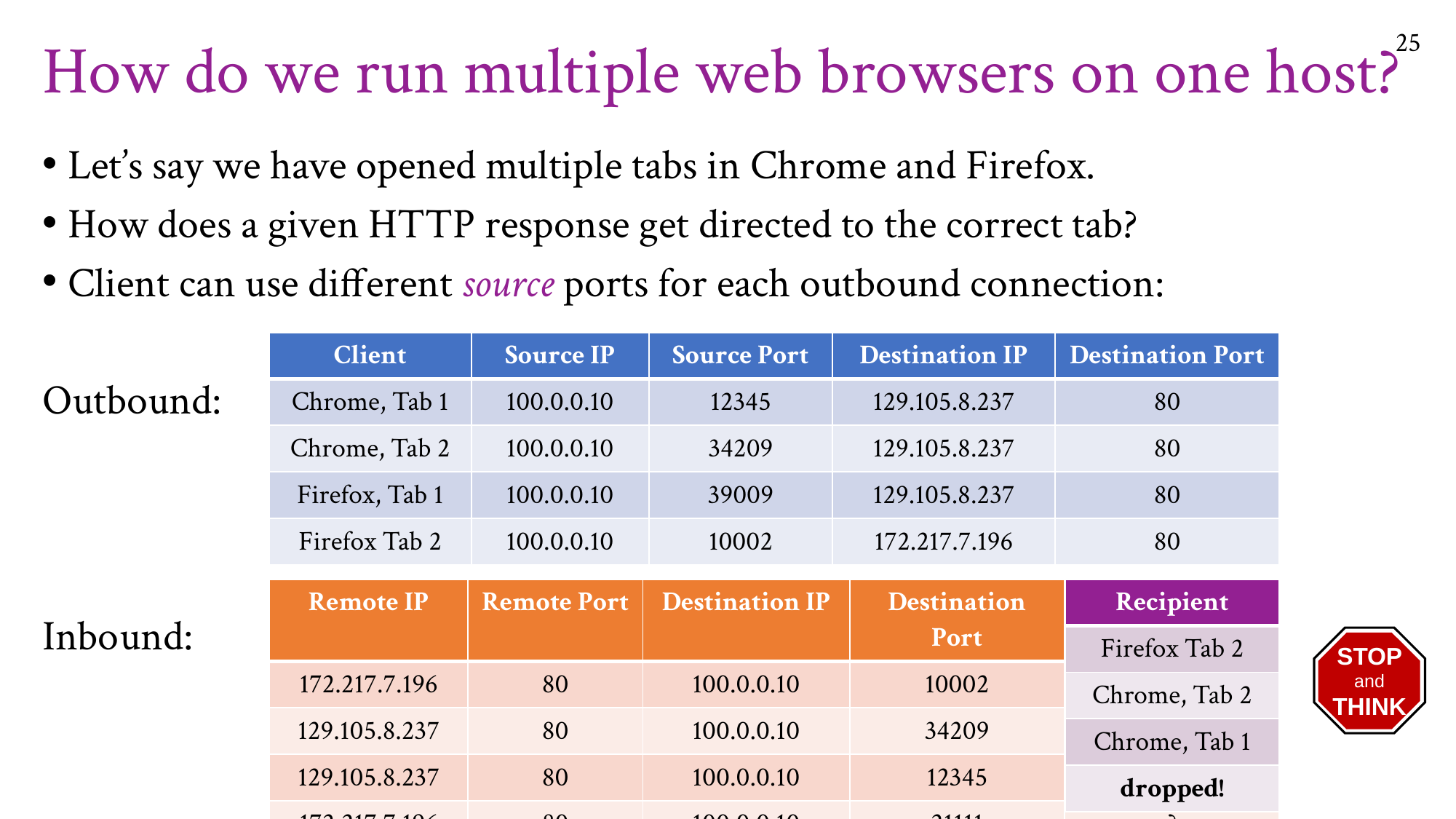

# How do we run multiple web browsers on one host?
Let’s say we have opened multiple tabs in Chrome and Firefox.
How does a given HTTP response get directed to the correct tab?
Client can use different source ports for each outbound connection:

Outbound:

Inbound:

| Client | Source IP | Source Port | Destination IP | Destination Port |
| --- | --- | --- | --- | --- |
| Chrome, Tab 1 | 100.0.0.10 | 12345 | 129.105.8.237 | 80 |
| Chrome, Tab 2 | 100.0.0.10 | 34209 | 129.105.8.237 | 80 |
| Firefox, Tab 1 | 100.0.0.10 | 39009 | 129.105.8.237 | 80 |
| Firefox Tab 2 | 100.0.0.10 | 10002 | 172.217.7.196 | 80 |
| Remote IP | Remote Port | Destination IP | Destination Port | Recipient |
| --- | --- | --- | --- | --- |
| 172.217.7.196 | 80 | 100.0.0.10 | 10002 | ? |
| 129.105.8.237 | 80 | 100.0.0.10 | 34209 | ? |
| 129.105.8.237 | 80 | 100.0.0.10 | 12345 | ? |
| 172.217.7.196 | 80 | 100.0.0.10 | 21111 | ? |
| Recipient |
| --- |
| Firefox Tab 2 |
| Chrome, Tab 2 |
| Chrome, Tab 1 |
| dropped! |

STOP
and
THINK